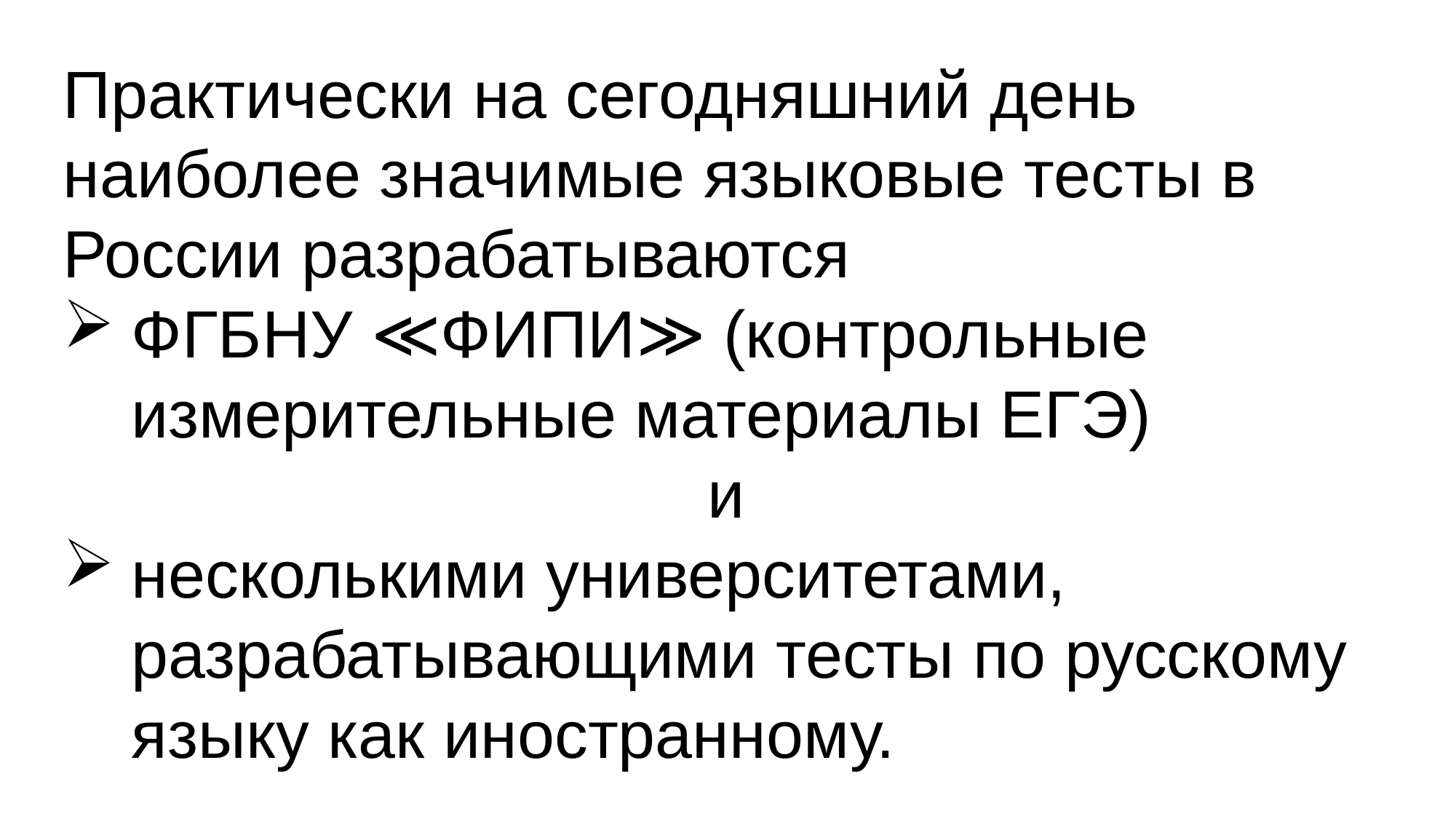

Практически на сегодняшний день наиболее значимые языковые тесты в России разрабатываются
ФГБНУ ≪ФИПИ≫ (контрольные измерительные материалы ЕГЭ)
и
несколькими университетами, разрабатывающими тесты по русскому языку как иностранному.